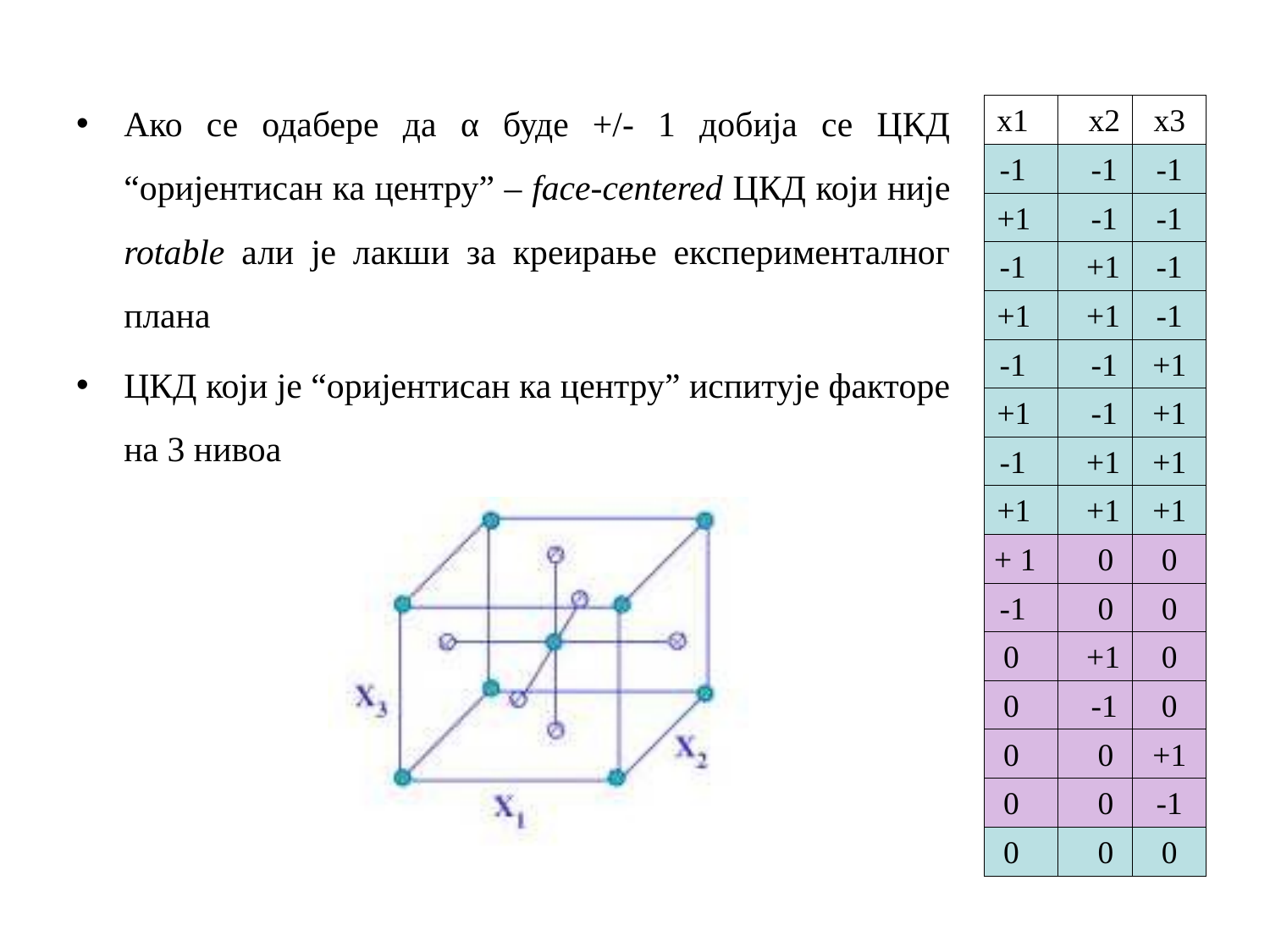

Ако се одабере да α буде +/- 1 добија се ЦКД “оријентисан ка центру” – face-centered ЦКД који није rotable али је лакши за креирање експерименталног плана
ЦКД који је “оријентисан ка центру” испитује факторе на 3 нивоа
| x1 | x2 | x3 |
| --- | --- | --- |
| -1 | -1 | -1 |
| +1 | -1 | -1 |
| -1 | +1 | -1 |
| +1 | +1 | -1 |
| -1 | -1 | +1 |
| +1 | -1 | +1 |
| -1 | +1 | +1 |
| +1 | +1 | +1 |
| + 1 | 0 | 0 |
| -1 | 0 | 0 |
| 0 | +1 | 0 |
| 0 | -1 | 0 |
| 0 | 0 | +1 |
| 0 | 0 | -1 |
| 0 | 0 | 0 |